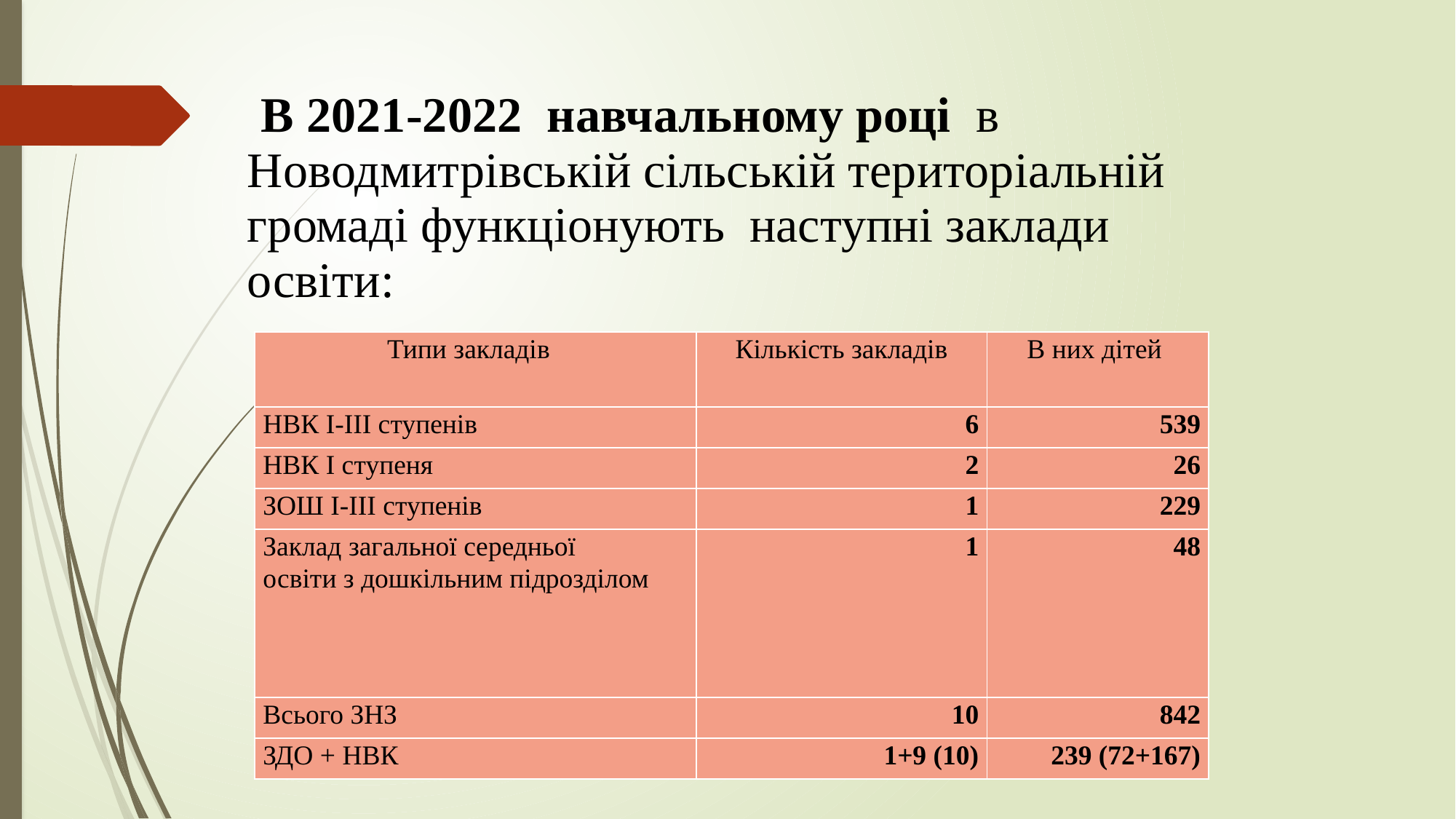

# В 2021-2022  навчальному році  в Новодмитрівській сільській територіальній громаді функціонують  наступні заклади  освіти:
| Типи закладів | Кількість закладів | В них дітей |
| --- | --- | --- |
| НВК І-ІІІ ступенів | 6 | 539 |
| НВК І ступеня | 2 | 26 |
| ЗОШ І-ІІІ ступенів | 1 | 229 |
| Заклад загальної середньої освіти з дошкільним підрозділом | 1 | 48 |
| Всього ЗНЗ | 10 | 842 |
| ЗДО + НВК | 1+9 (10) | 239 (72+167) |